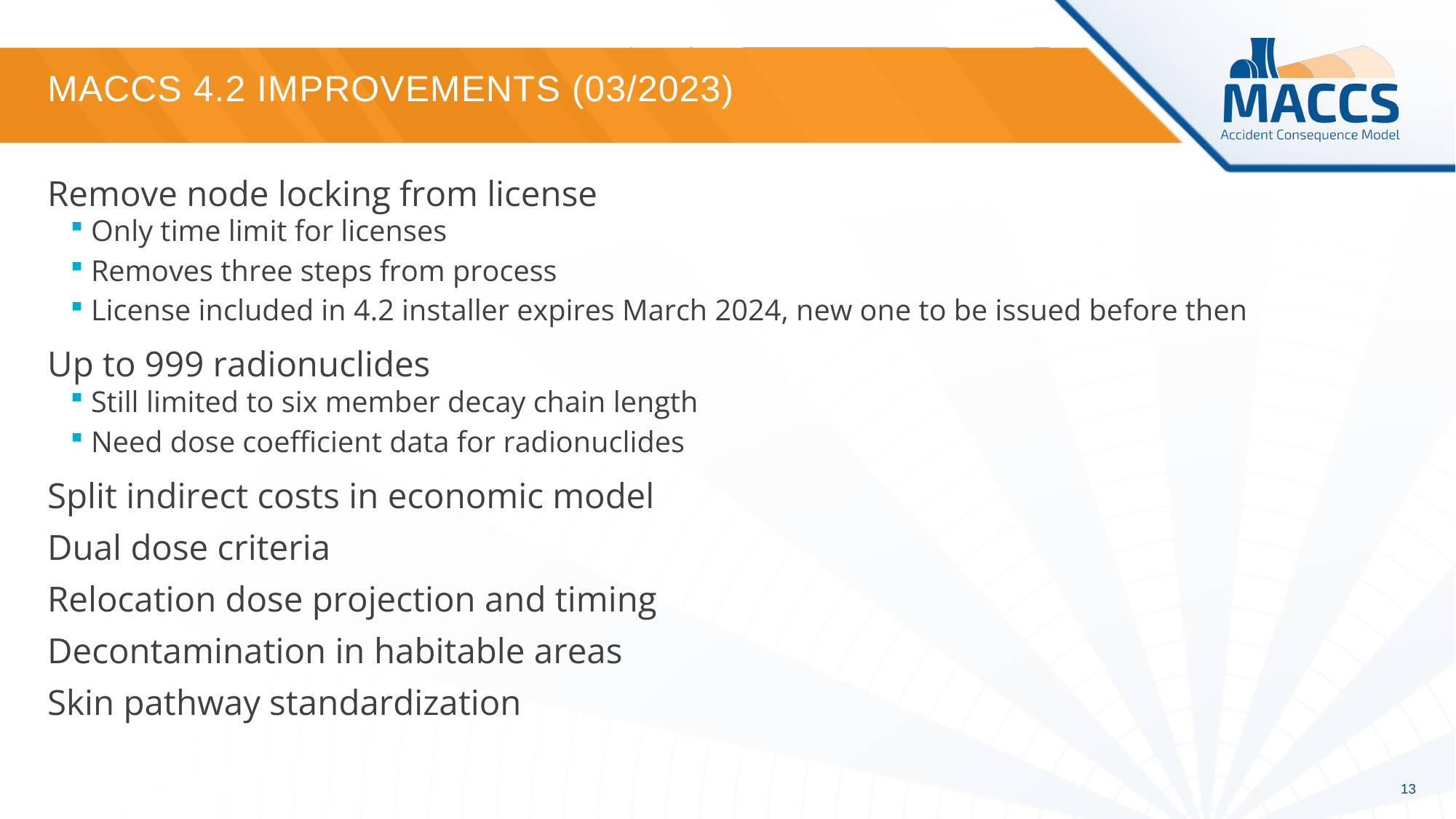

# MACCS 4.2 Improvements (03/2023)
Remove node locking from license
Only time limit for licenses
Removes three steps from process
License included in 4.2 installer expires March 2024, new one to be issued before then
Up to 999 radionuclides
Still limited to six member decay chain length
Need dose coefficient data for radionuclides
Split indirect costs in economic model
Dual dose criteria
Relocation dose projection and timing
Decontamination in habitable areas
Skin pathway standardization

13